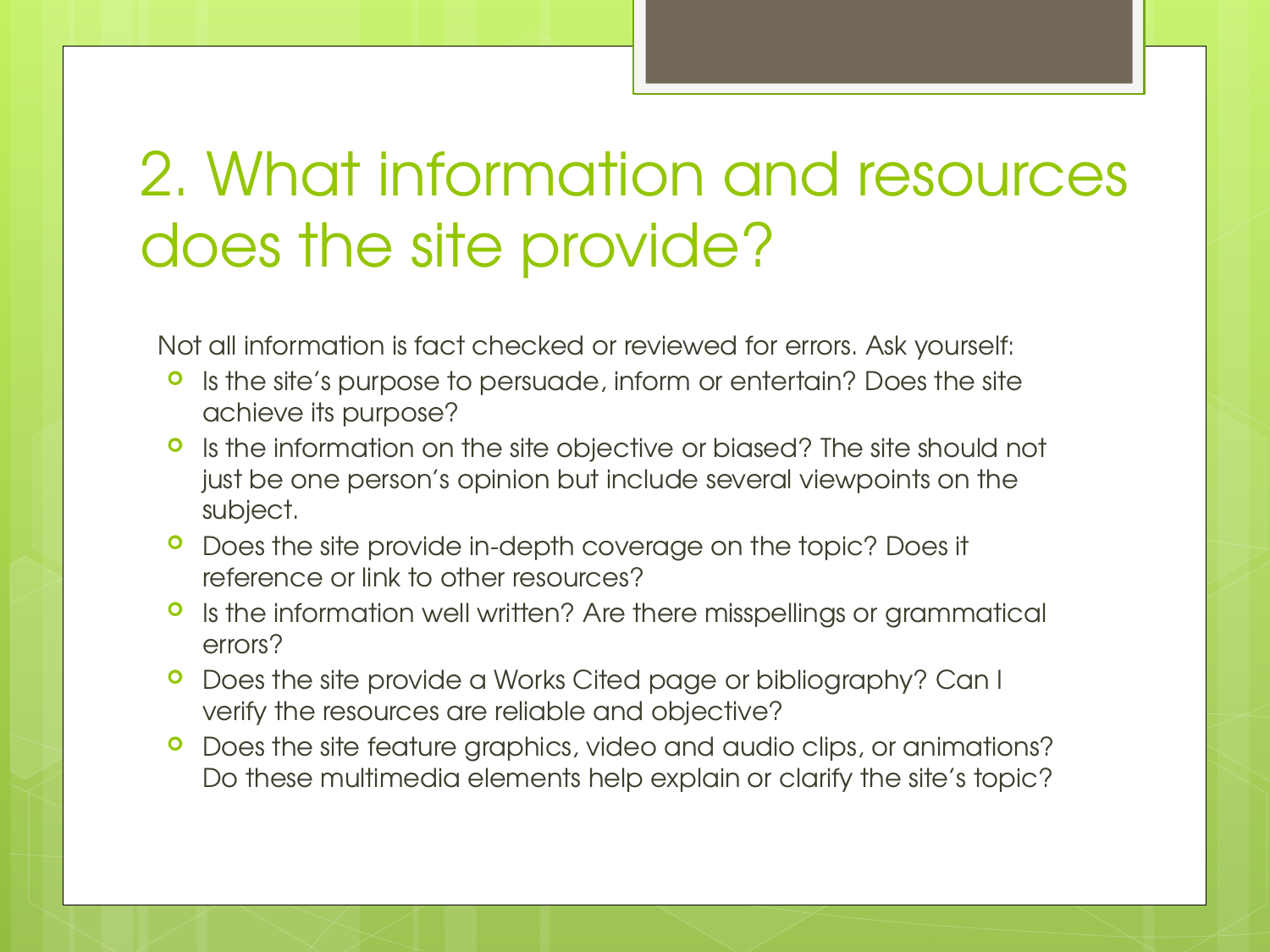

# 2. What information and resources does the site provide?
Not all information is fact checked or reviewed for errors. Ask yourself:
Is the site’s purpose to persuade, inform or entertain? Does the site achieve its purpose?
Is the information on the site objective or biased? The site should not just be one person’s opinion but include several viewpoints on the subject.
Does the site provide in-depth coverage on the topic? Does it reference or link to other resources?
Is the information well written? Are there misspellings or grammatical errors?
Does the site provide a Works Cited page or bibliography? Can I verify the resources are reliable and objective?
Does the site feature graphics, video and audio clips, or animations? Do these multimedia elements help explain or clarify the site’s topic?